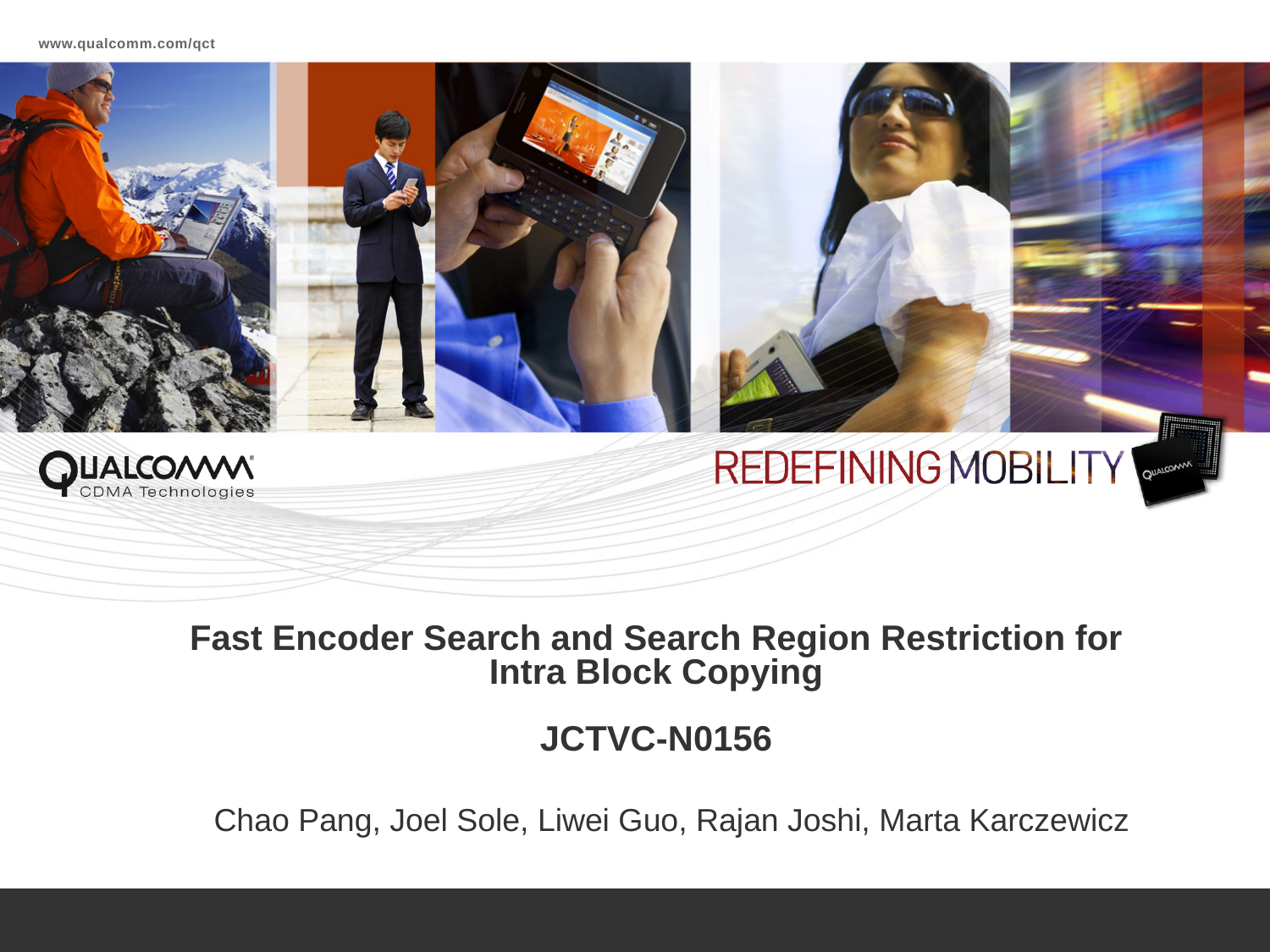

# Fast Encoder Search and Search Region Restriction for Intra Block Copying JCTVC-N0156
Chao Pang, Joel Sole, Liwei Guo, Rajan Joshi, Marta Karczewicz